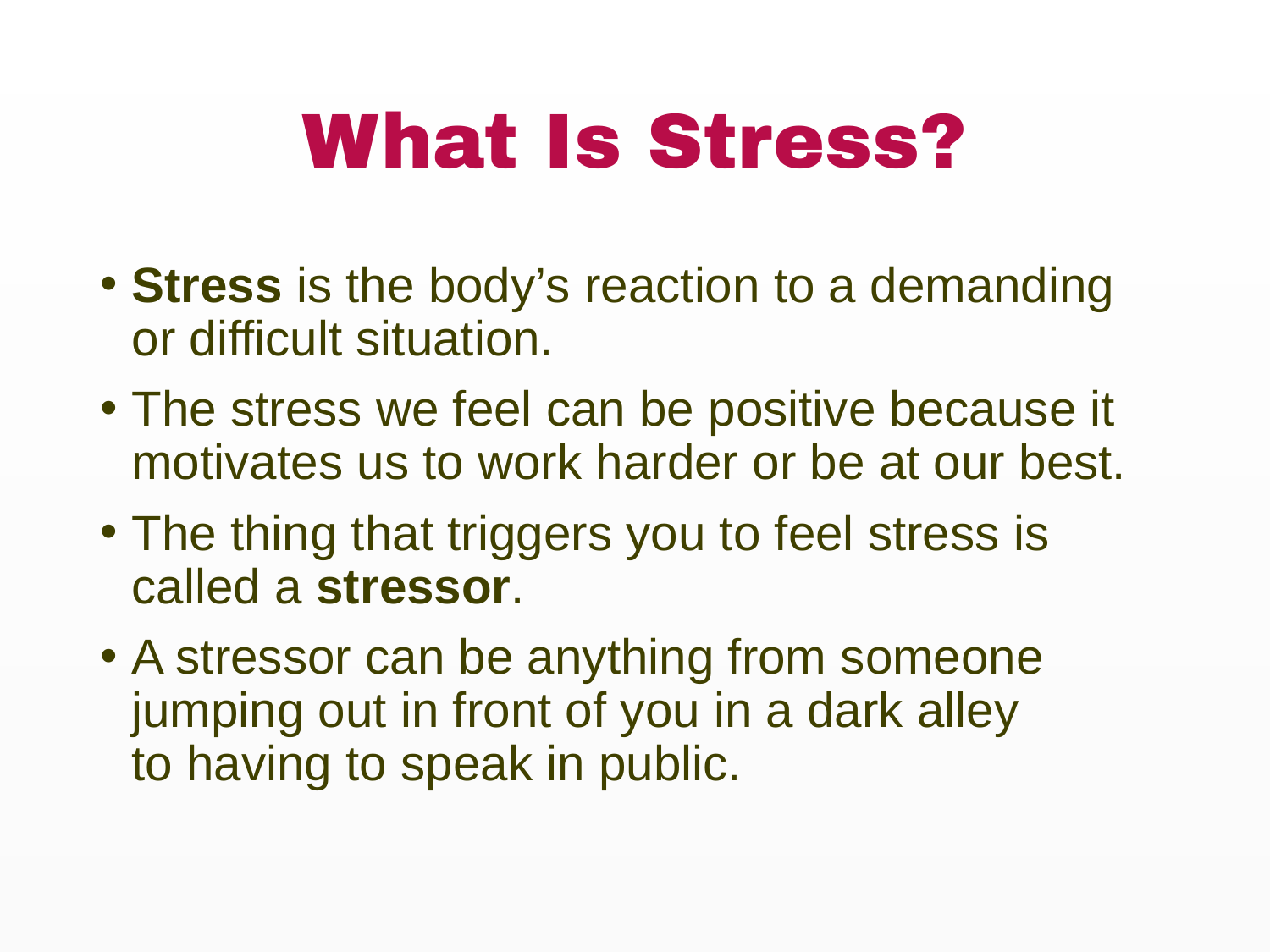

# What Is Stress?
Stress is the body’s reaction to a demanding or difficult situation.
The stress we feel can be positive because it motivates us to work harder or be at our best.
The thing that triggers you to feel stress is called a stressor.
A stressor can be anything from someone jumping out in front of you in a dark alley to having to speak in public.